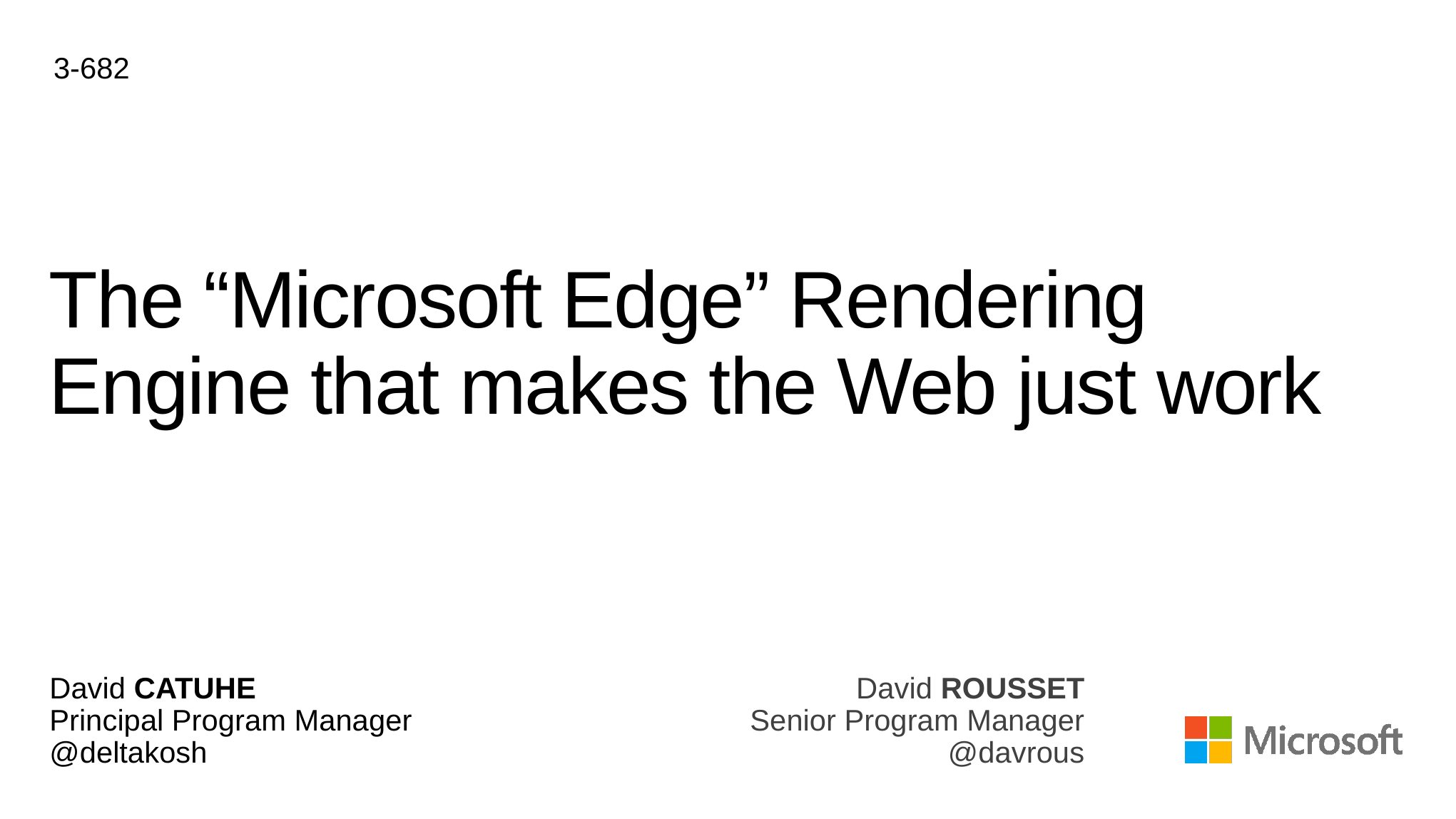

3-682
# The “Microsoft Edge” Rendering Engine that makes the Web just work
David CATUHE
Principal Program Manager
@deltakosh
David ROUSSET
Senior Program Manager
@davrous